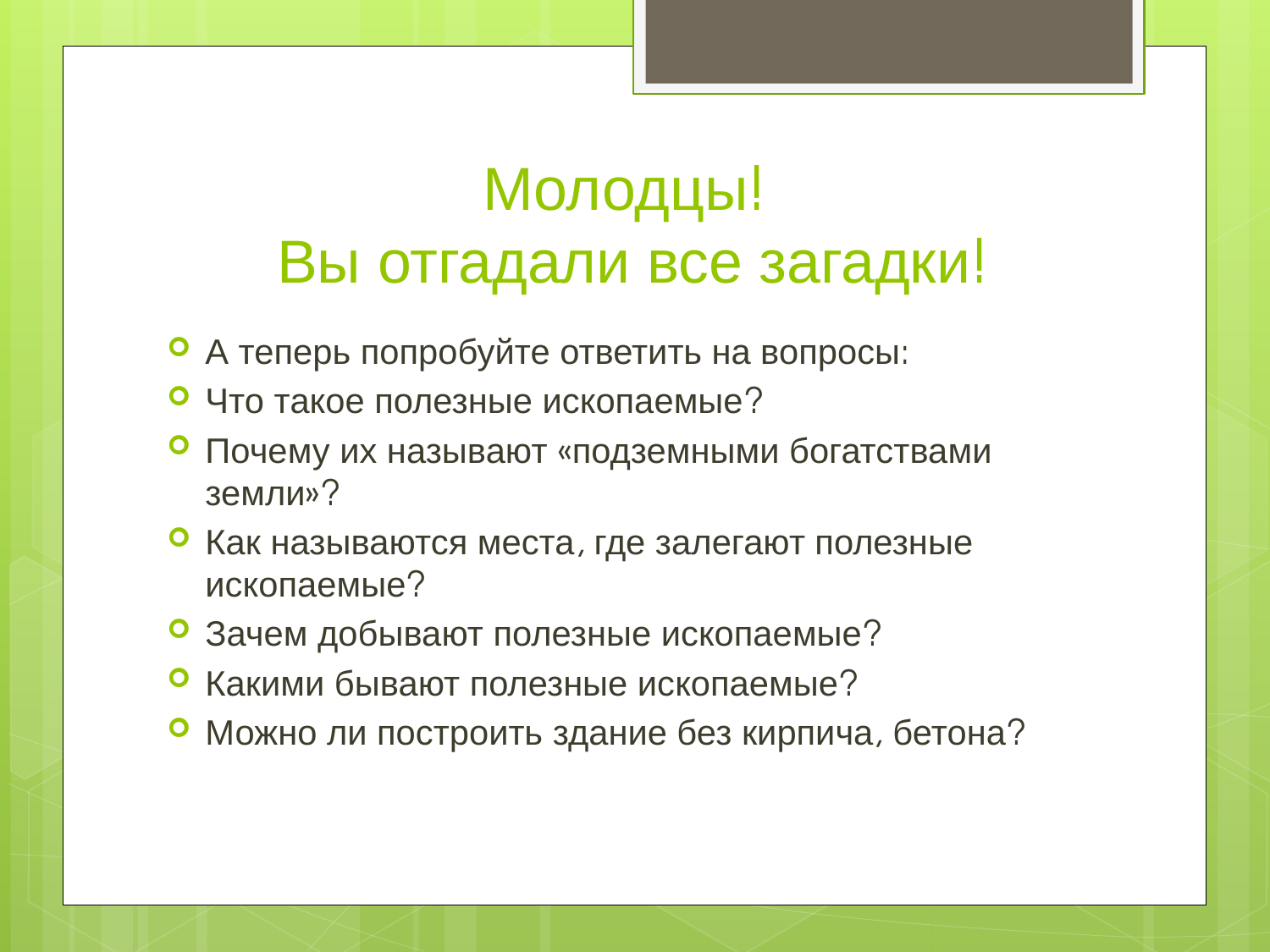

# Молодцы! Вы отгадали все загадки!
А теперь попробуйте ответить на вопросы:
Что такое полезные ископаемые?
Почему их называют «подземными богатствами земли»?
Как называются места, где залегают полезные ископаемые?
Зачем добывают полезные ископаемые?
Какими бывают полезные ископаемые?
Можно ли построить здание без кирпича, бетона?